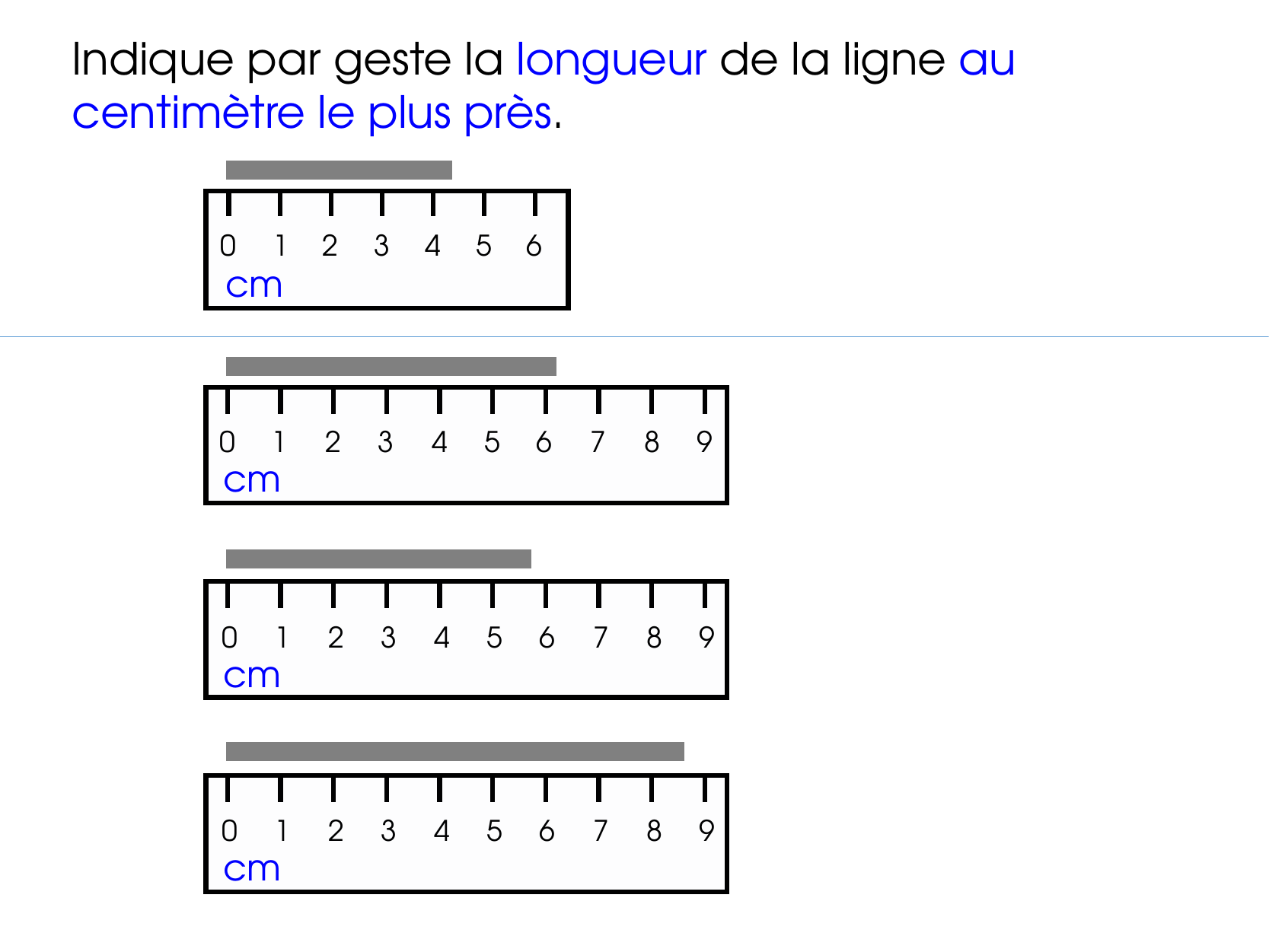

Indique par geste la longueur de la ligne au centimètre le plus près.

0
1
2
3
4
5
6
cm

0
1
2
3
4
5
6
7
8
9
cm

0
1
2
3
4
5
6
7
8
9
cm

0
1
2
3
4
5
6
7
8
9
cm